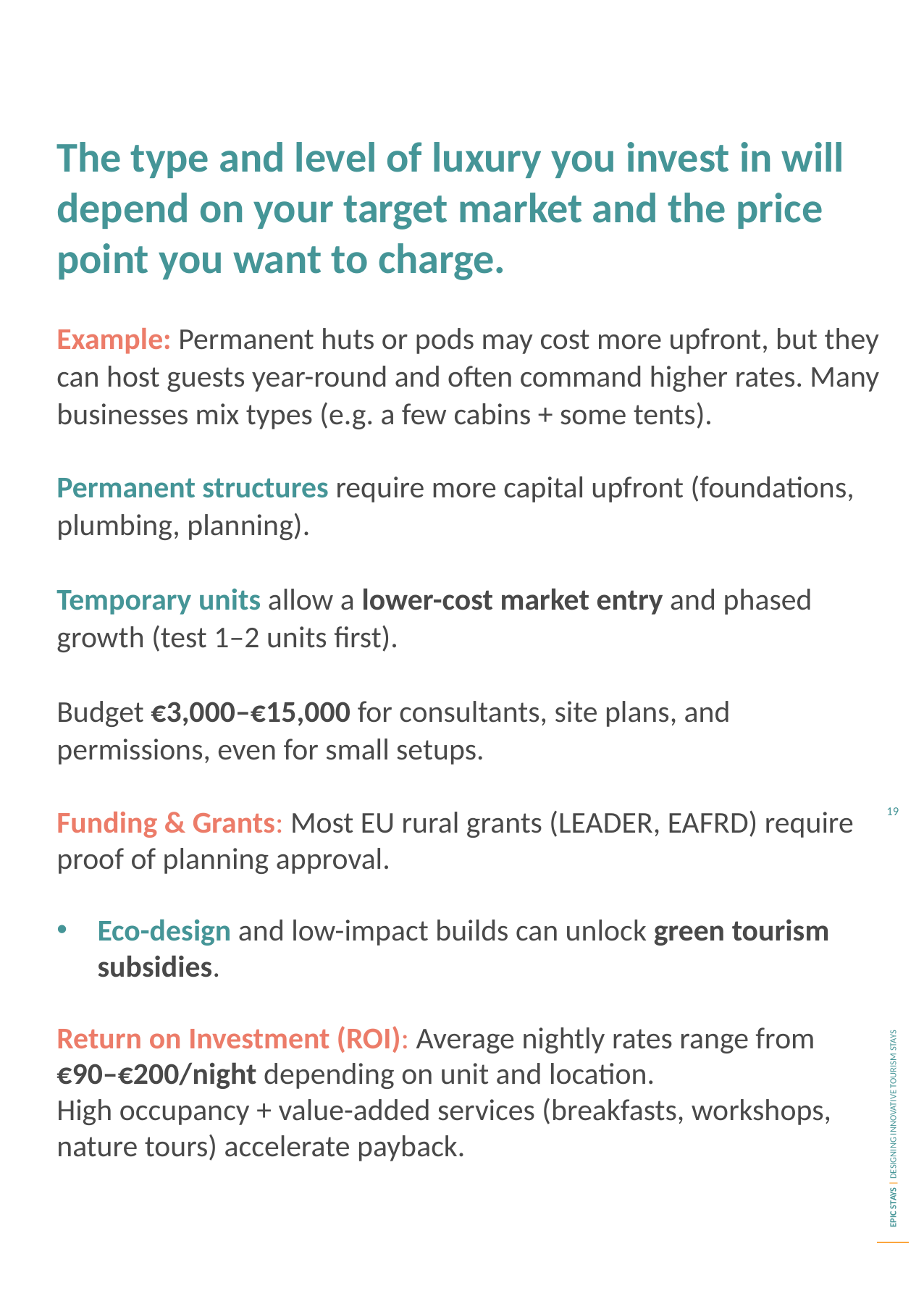

The type and level of luxury you invest in will depend on your target market and the price point you want to charge.

Example: Permanent huts or pods may cost more upfront, but they can host guests year-round and often command higher rates. Many businesses mix types (e.g. a few cabins + some tents).

Permanent structures require more capital upfront (foundations, plumbing, planning).

Temporary units allow a lower-cost market entry and phased growth (test 1–2 units first).

Budget €3,000–€15,000 for consultants, site plans, and permissions, even for small setups.

Funding & Grants: Most EU rural grants (LEADER, EAFRD) require proof of planning approval.

Eco-design and low-impact builds can unlock green tourism subsidies.

Return on Investment (ROI): Average nightly rates range from €90–€200/night depending on unit and location.
High occupancy + value-added services (breakfasts, workshops, nature tours) accelerate payback.

19